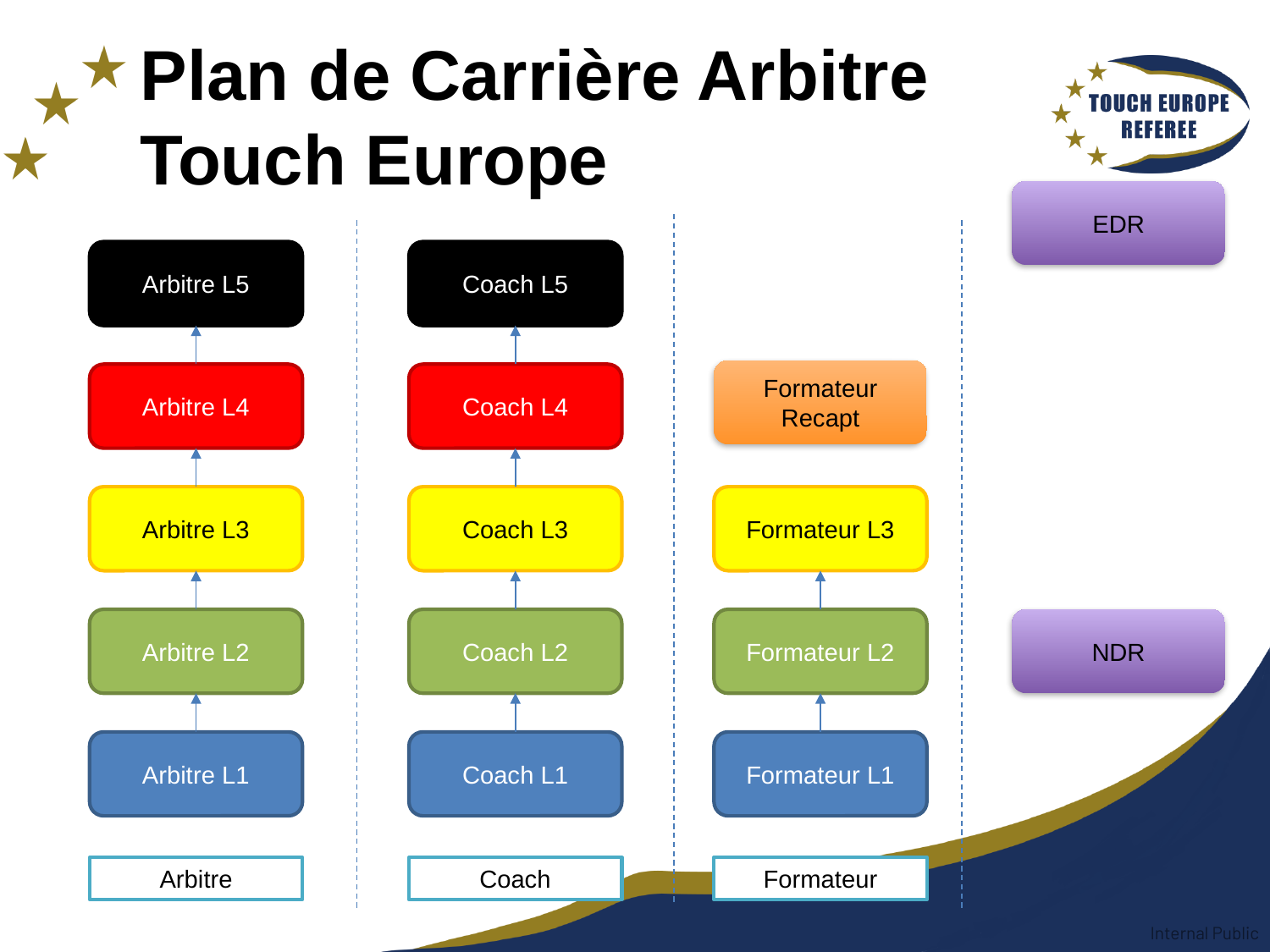

# Plan de Carrière Arbitre Touch Europe
EDR
Coach L5
Arbitre L5
Formateur Recapt
Coach L4
Arbitre L4
Coach L3
Formateur L3
Arbitre L3
Coach L2
Formateur L2
NDR
Arbitre L2
Coach L1
Formateur L1
Arbitre L1
Arbitre
Coach
Formateur